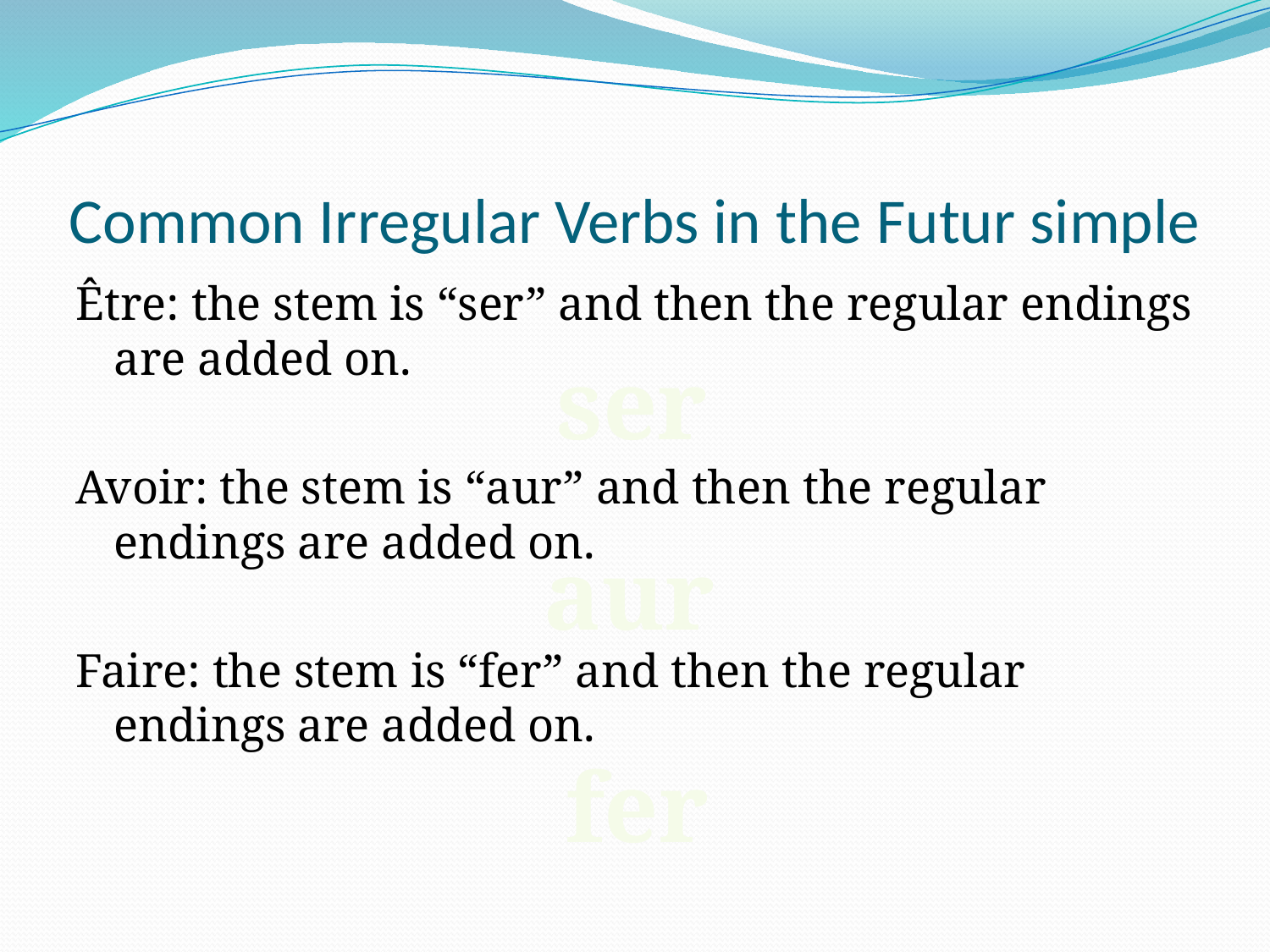

# Common Irregular Verbs in the Futur simple
Être: the stem is “ser” and then the regular endings are added on.

Avoir: the stem is “aur” and then the regular endings are added on.

Faire: the stem is “fer” and then the regular endings are added on.
ser
aur
fer